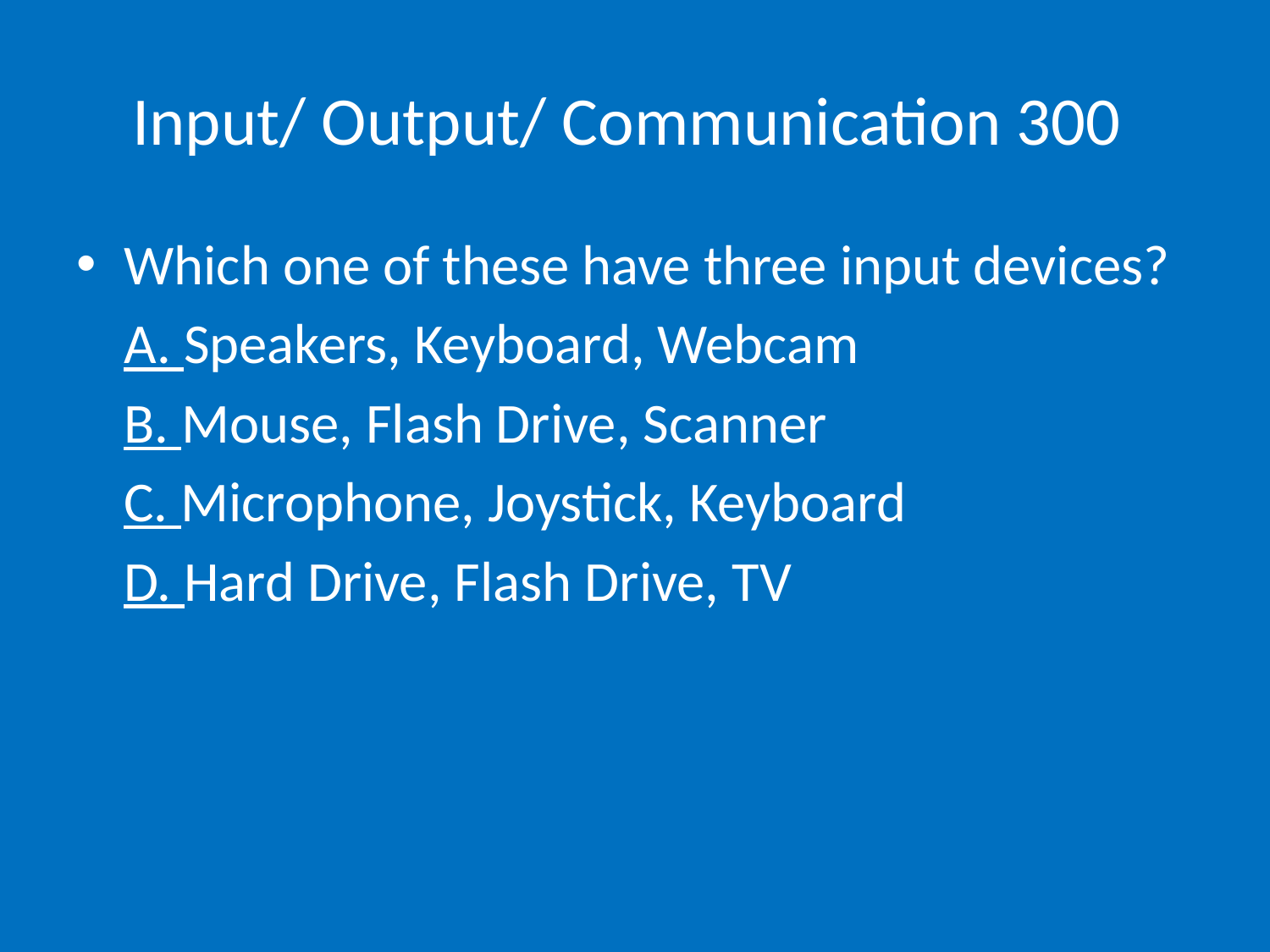

# Input/ Output/ Communication 300
Which one of these have three input devices?
	A. Speakers, Keyboard, Webcam
	B. Mouse, Flash Drive, Scanner
	C. Microphone, Joystick, Keyboard
	D. Hard Drive, Flash Drive, TV